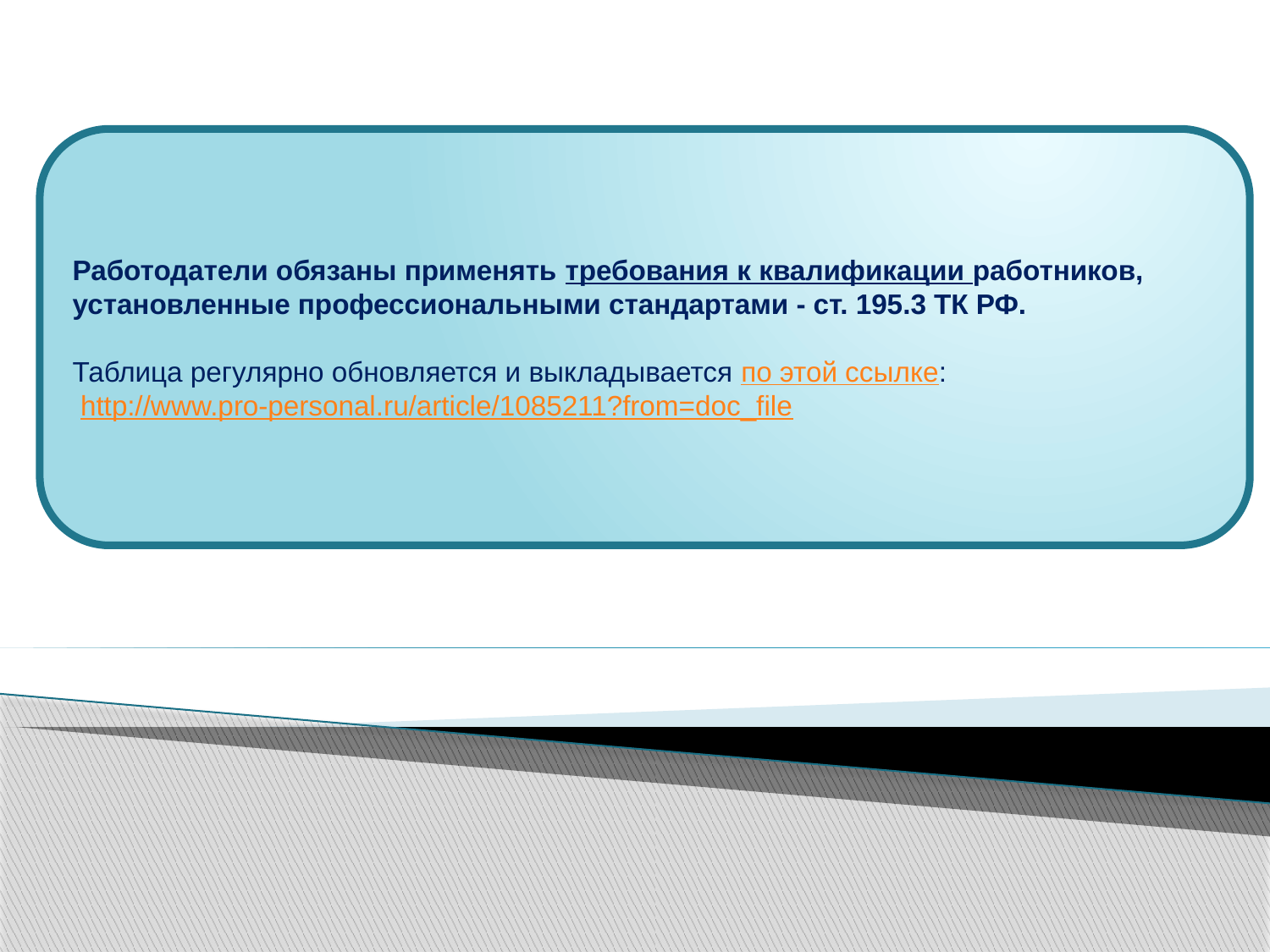

Работодатели обязаны применять требования к квалификации работников, установленные профессиональными стандартами - ст. 195.3 ТК РФ.

Таблица регулярно обновляется и выкладывается по этой ссылке:
 http://www.pro-personal.ru/article/1085211?from=doc_file